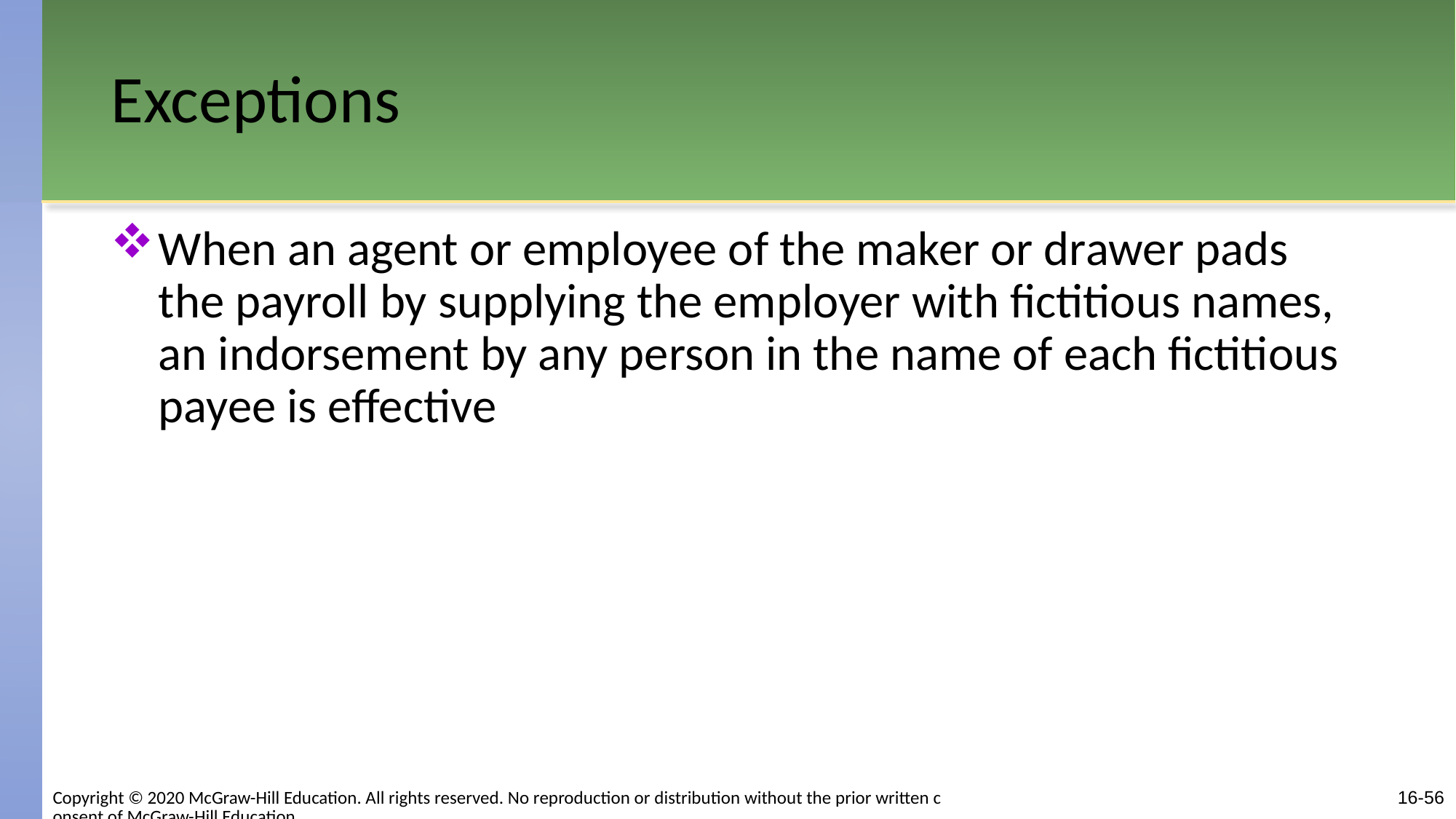

# Exceptions
When an agent or employee of the maker or drawer pads the payroll by supplying the employer with fictitious names, an indorsement by any person in the name of each fictitious payee is effective

Copyright © 2020 McGraw-Hill Education. All rights reserved. No reproduction or distribution without the prior written consent of McGraw-Hill Education.
16-56